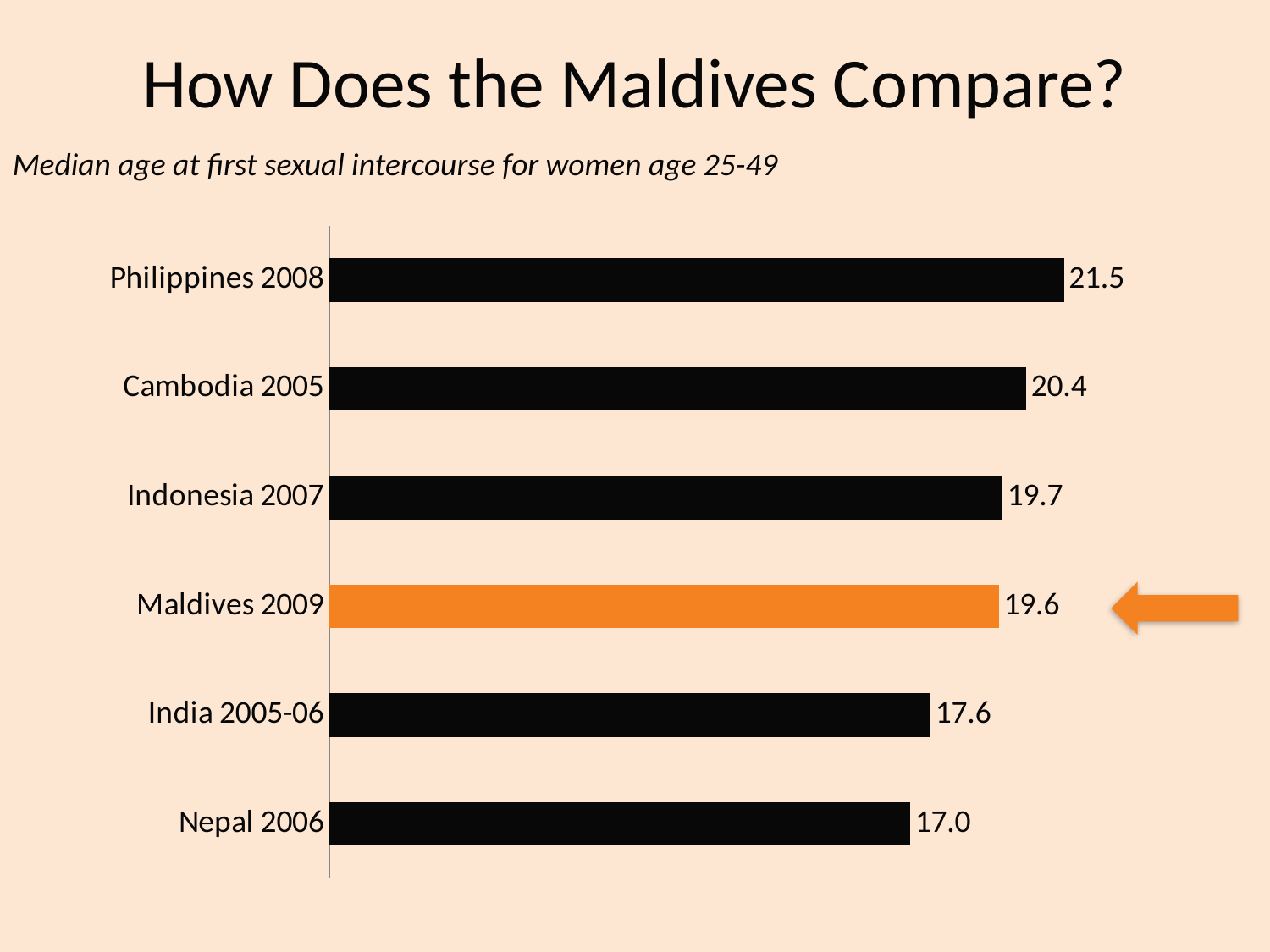

# How Does the Maldives Compare?
Median age at first sexual intercourse for women age 25-49

### Chart

| Category | Series 1 |
|---|---|
| Nepal 2006 | 17.0 |
| India 2005-06 | 17.6 |
| Maldives 2009 | 19.6 |
| Indonesia 2007 | 19.7 |
| Cambodia 2005 | 20.4 |
| Philippines 2008 | 21.5 |